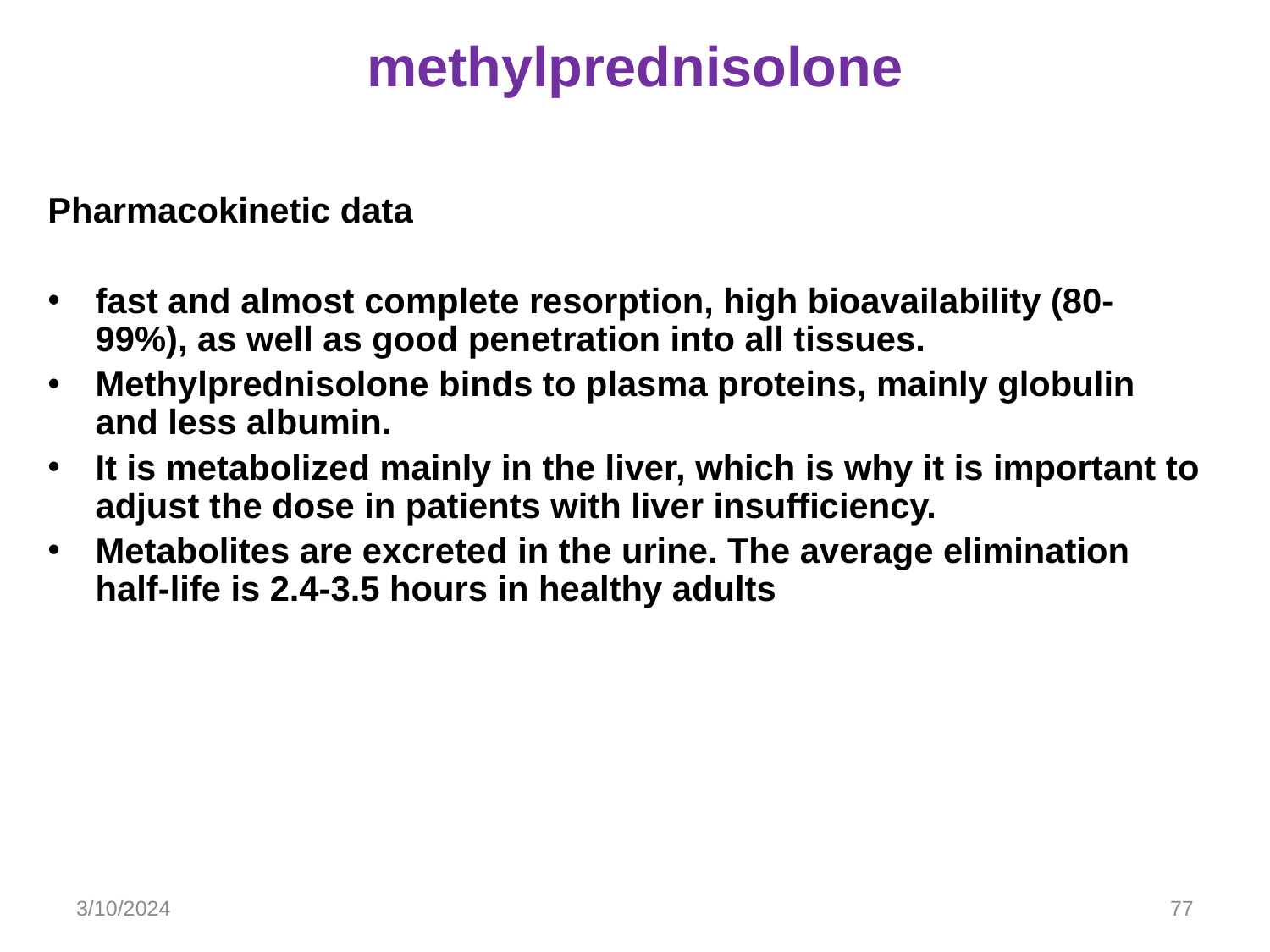

# methylprednisolone

Pharmacokinetic data

fast and almost complete resorption, high bioavailability (80-99%), as well as good penetration into all tissues.
Methylprednisolone binds to plasma proteins, mainly globulin and less albumin.
It is metabolized mainly in the liver, which is why it is important to adjust the dose in patients with liver insufficiency.
Metabolites are excreted in the urine. The average elimination half-life is 2.4-3.5 hours in healthy adults
3/10/2024
77